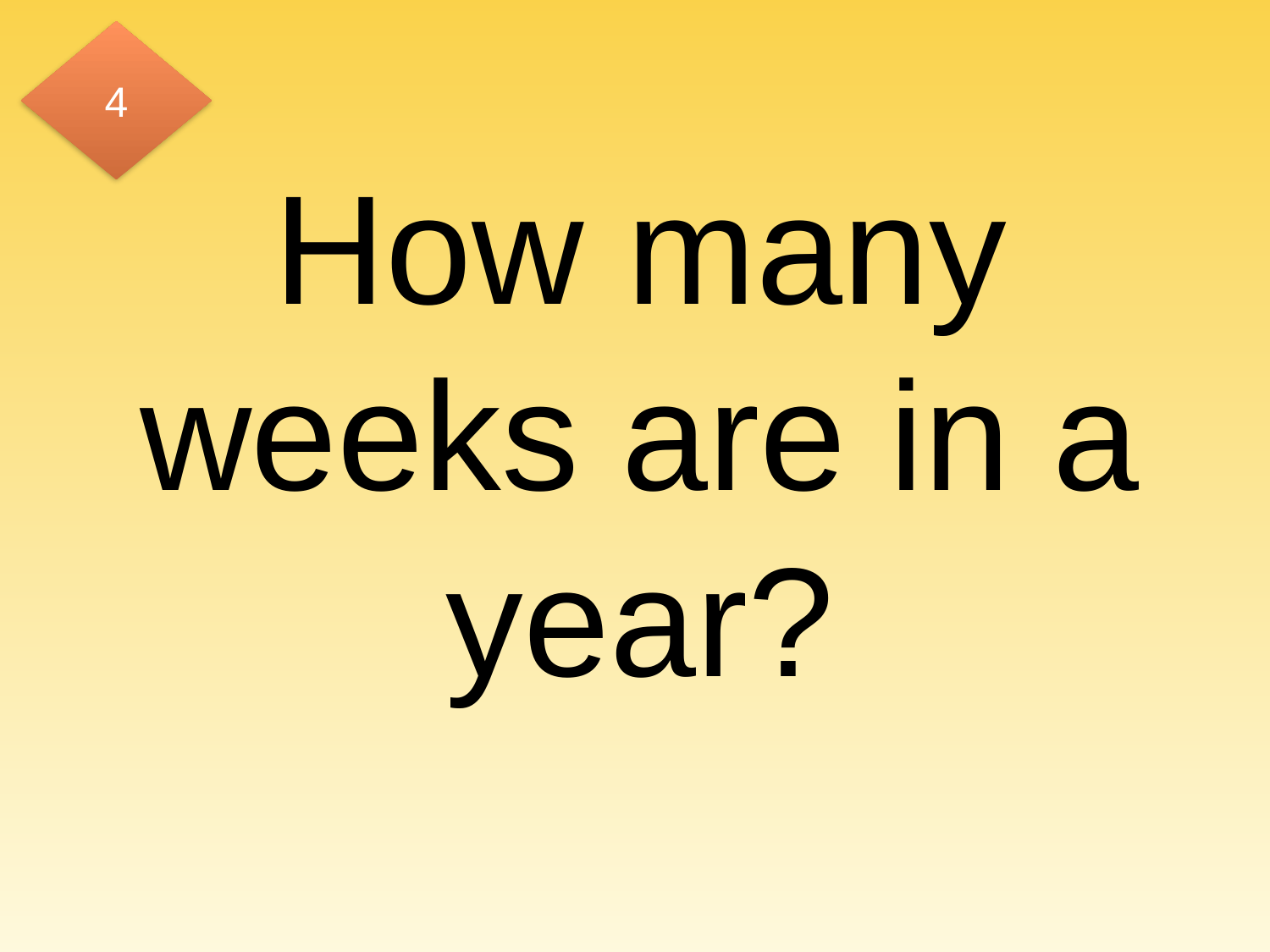

4
# How many weeks are in a year?